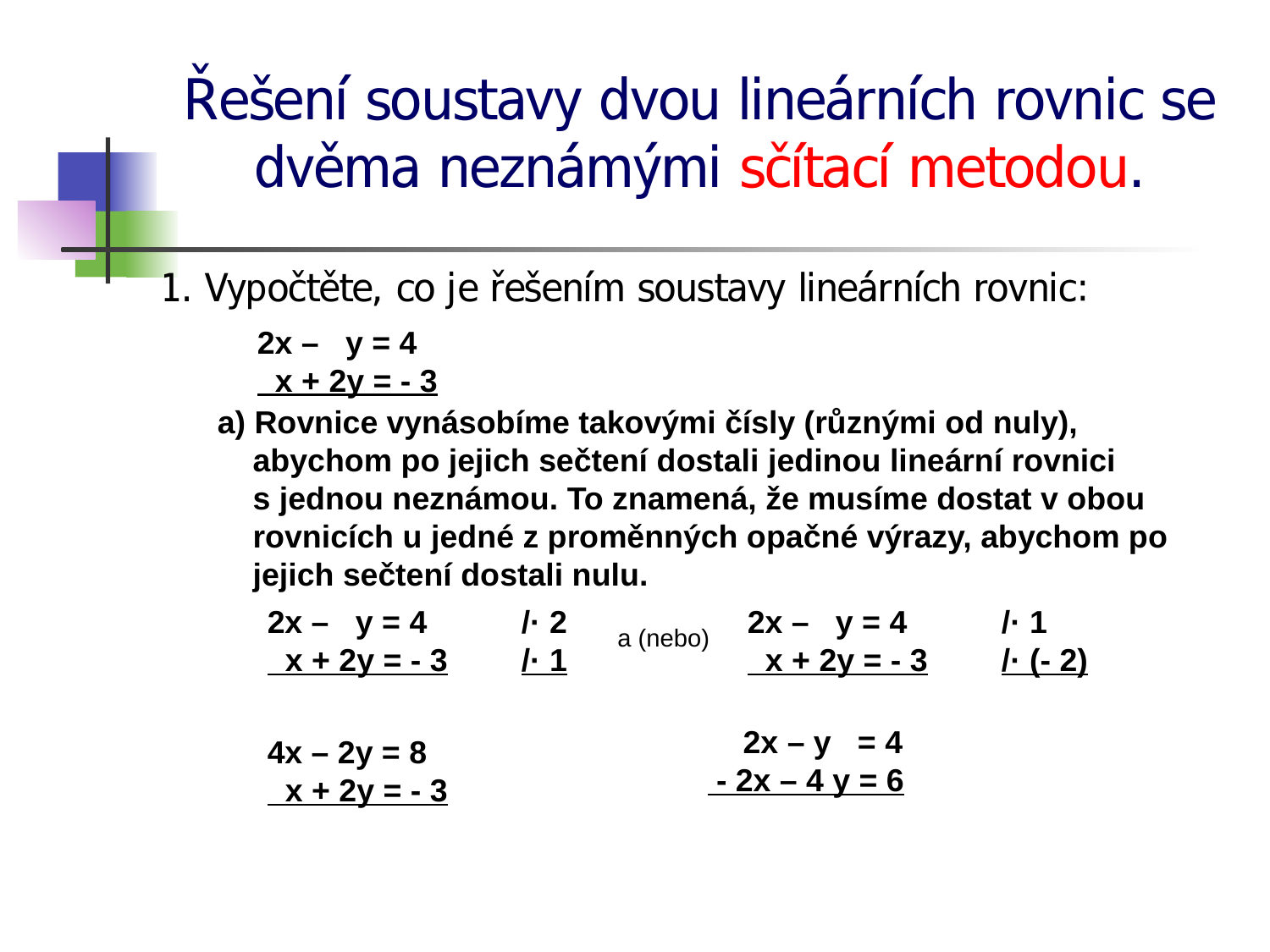

# Řešení soustavy dvou lineárních rovnic se dvěma neznámými sčítací metodou.
1. Vypočtěte, co je řešením soustavy lineárních rovnic:
2x –   y = 4
  x + 2y = - 3
a) Rovnice vynásobíme takovými čísly (různými od nuly),
    abychom po jejich sečtení dostali jedinou lineární rovnici
    s jednou neznámou. To znamená, že musíme dostat v obou
    rovnicích u jedné z proměnných opačné výrazy, abychom po
    jejich sečtení dostali nulu.
2x –   y = 4	/· 2
  x + 2y = - 3	/· 1
2x –   y = 4	/· 1
  x + 2y = - 3	/· (- 2)
a (nebo)
    2x – y   = 4
 - 2x – 4 y = 6
4x – 2y = 8
  x + 2y = - 3